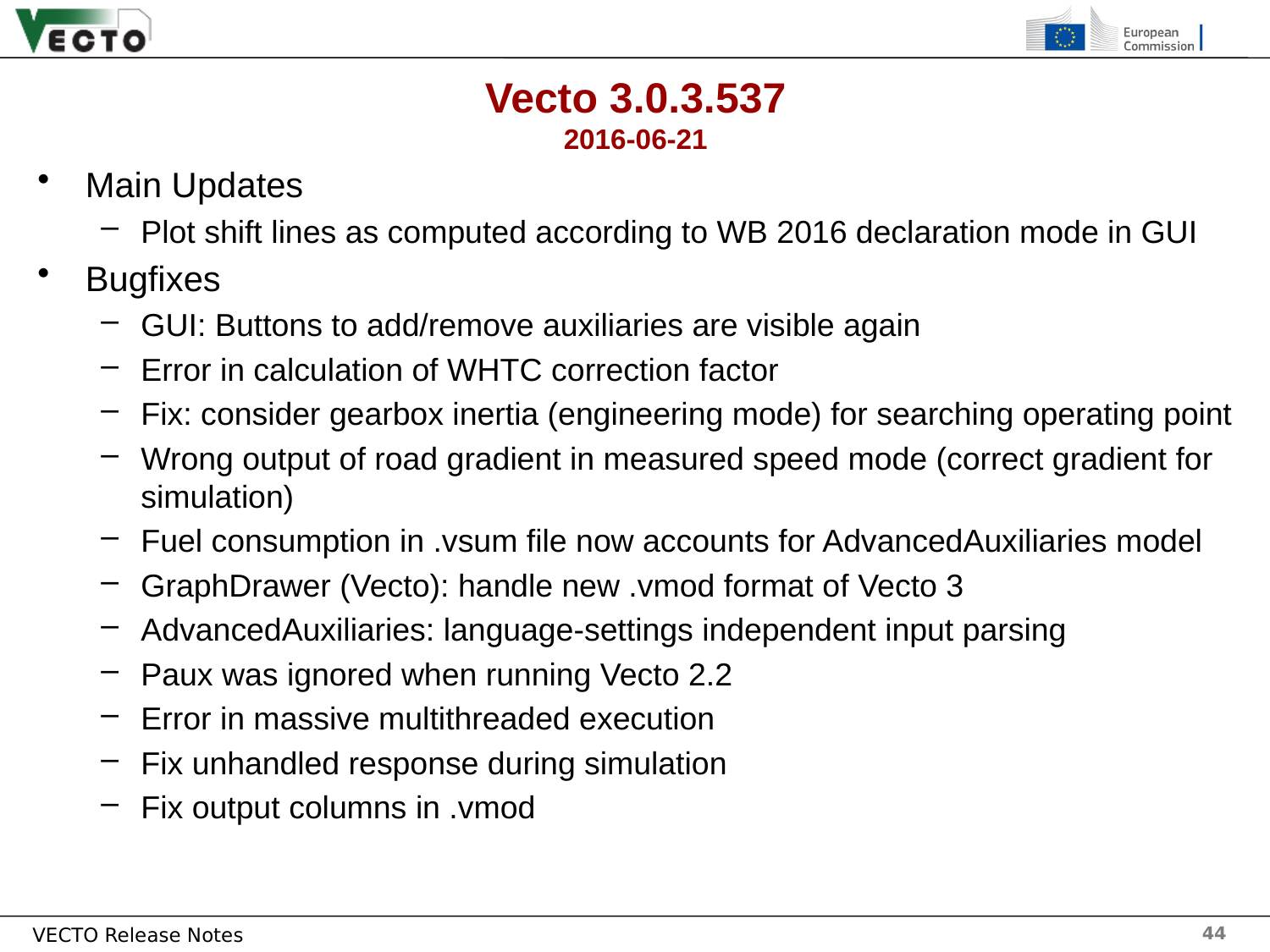

# Vecto 3.0.3.537 2016-06-21
Main Updates
Plot shift lines as computed according to WB 2016 declaration mode in GUI
Bugfixes
GUI: Buttons to add/remove auxiliaries are visible again
Error in calculation of WHTC correction factor
Fix: consider gearbox inertia (engineering mode) for searching operating point
Wrong output of road gradient in measured speed mode (correct gradient for simulation)
Fuel consumption in .vsum file now accounts for AdvancedAuxiliaries model
GraphDrawer (Vecto): handle new .vmod format of Vecto 3
AdvancedAuxiliaries: language-settings independent input parsing
Paux was ignored when running Vecto 2.2
Error in massive multithreaded execution
Fix unhandled response during simulation
Fix output columns in .vmod